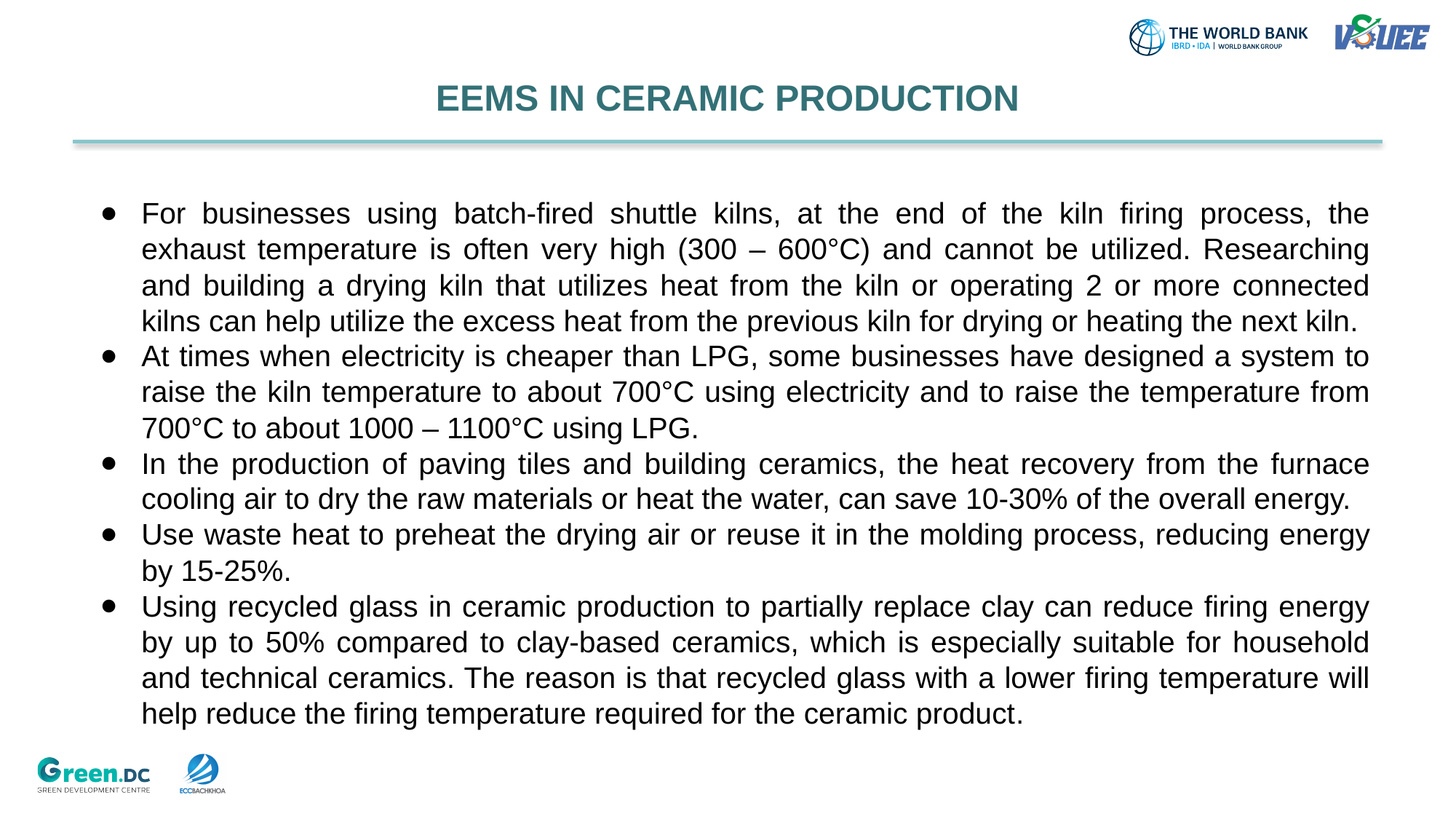

# EEMS IN CERAMIC PRODUCTION
For businesses using batch-fired shuttle kilns, at the end of the kiln firing process, the exhaust temperature is often very high (300 – 600°C) and cannot be utilized. Researching and building a drying kiln that utilizes heat from the kiln or operating 2 or more connected kilns can help utilize the excess heat from the previous kiln for drying or heating the next kiln.
At times when electricity is cheaper than LPG, some businesses have designed a system to raise the kiln temperature to about 700°C using electricity and to raise the temperature from 700°C to about 1000 – 1100°C using LPG.
In the production of paving tiles and building ceramics, the heat recovery from the furnace cooling air to dry the raw materials or heat the water, can save 10-30% of the overall energy.
Use waste heat to preheat the drying air or reuse it in the molding process, reducing energy by 15-25%.
Using recycled glass in ceramic production to partially replace clay can reduce firing energy by up to 50% compared to clay-based ceramics, which is especially suitable for household and technical ceramics. The reason is that recycled glass with a lower firing temperature will help reduce the firing temperature required for the ceramic product.